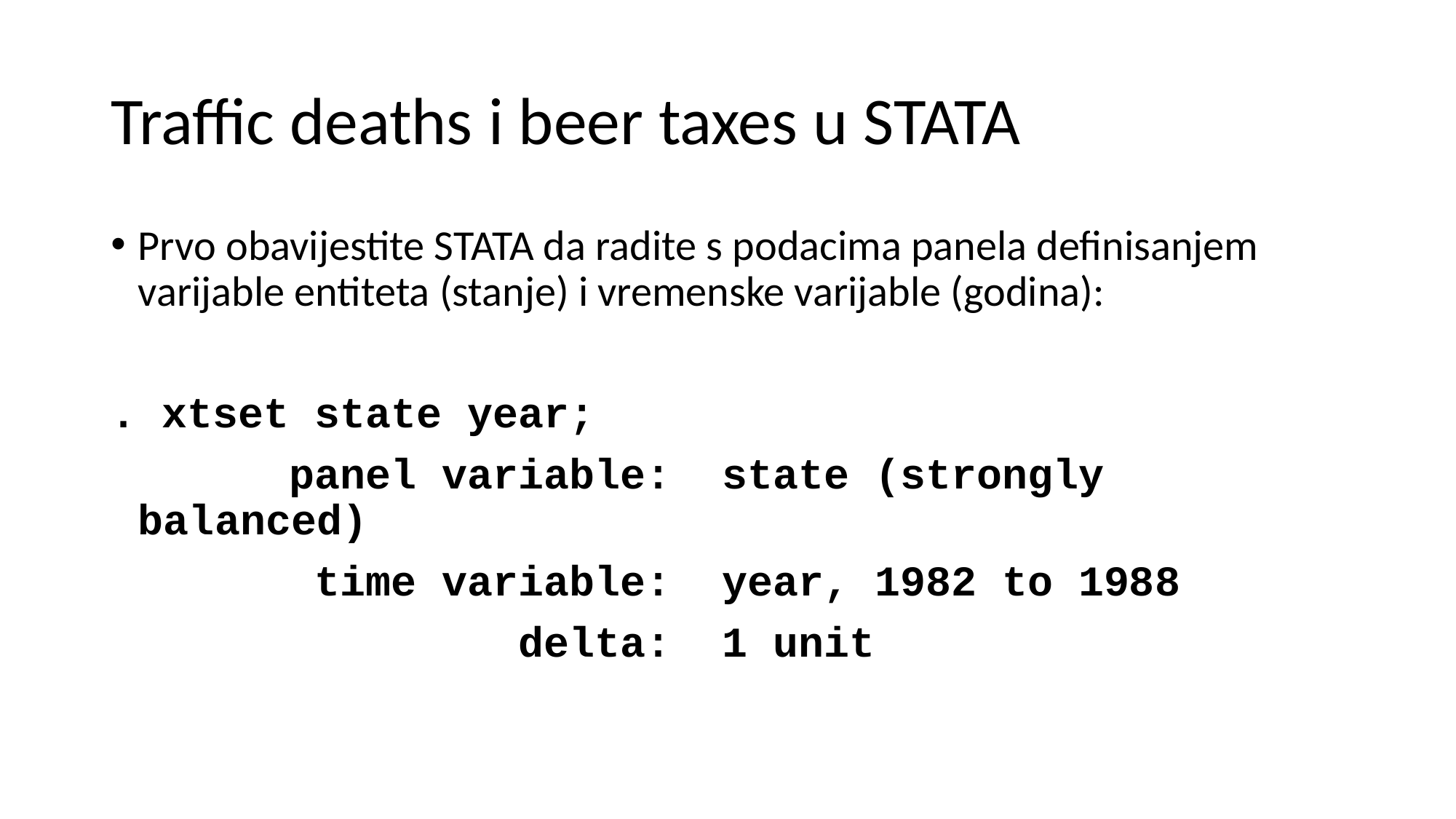

# Traffic deaths i beer taxes u STATA
Prvo obavijestite STATA da radite s podacima panela definisanjem varijable entiteta (stanje) i vremenske varijable (godina):

. xtset state year;
       panel variable:  state (strongly balanced)
        time variable:  year, 1982 to 1988
                delta:  1 unit